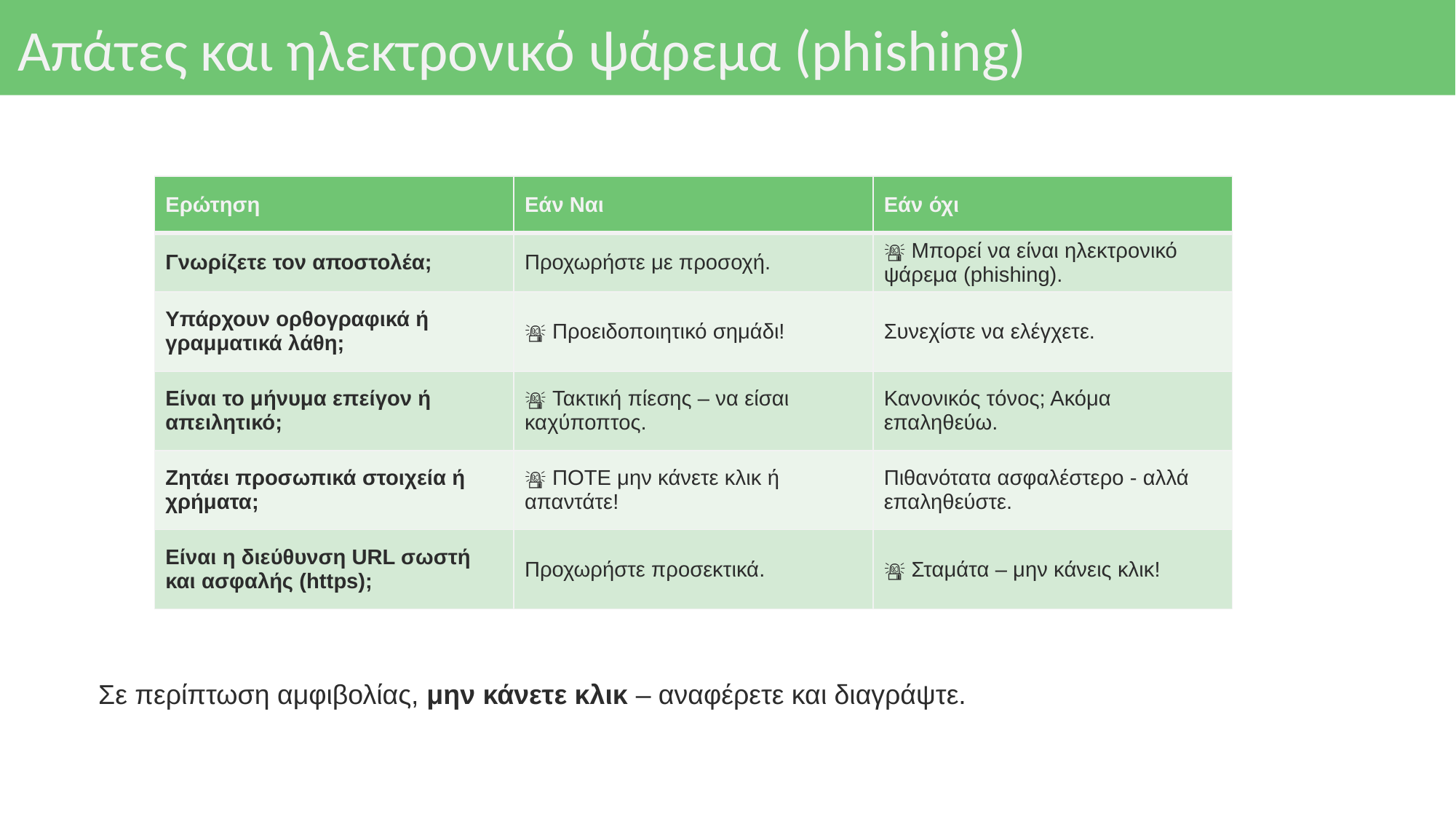

# Απάτες και ηλεκτρονικό ψάρεμα (phishing)
| Ερώτηση | Εάν Ναι | Εάν όχι |
| --- | --- | --- |
| Γνωρίζετε τον αποστολέα; | Προχωρήστε με προσοχή. | 🚨 Μπορεί να είναι ηλεκτρονικό ψάρεμα (phishing). |
| Υπάρχουν ορθογραφικά ή γραμματικά λάθη; | 🚨 Προειδοποιητικό σημάδι! | Συνεχίστε να ελέγχετε. |
| Είναι το μήνυμα επείγον ή απειλητικό; | 🚨 Τακτική πίεσης – να είσαι καχύποπτος. | Κανονικός τόνος; Ακόμα επαληθεύω. |
| Ζητάει προσωπικά στοιχεία ή χρήματα; | 🚨 ΠΟΤΕ μην κάνετε κλικ ή απαντάτε! | Πιθανότατα ασφαλέστερο - αλλά επαληθεύστε. |
| Είναι η διεύθυνση URL σωστή και ασφαλής (https); | Προχωρήστε προσεκτικά. | 🚨 Σταμάτα – μην κάνεις κλικ! |
Σε περίπτωση αμφιβολίας, μην κάνετε κλικ – αναφέρετε και διαγράψτε.